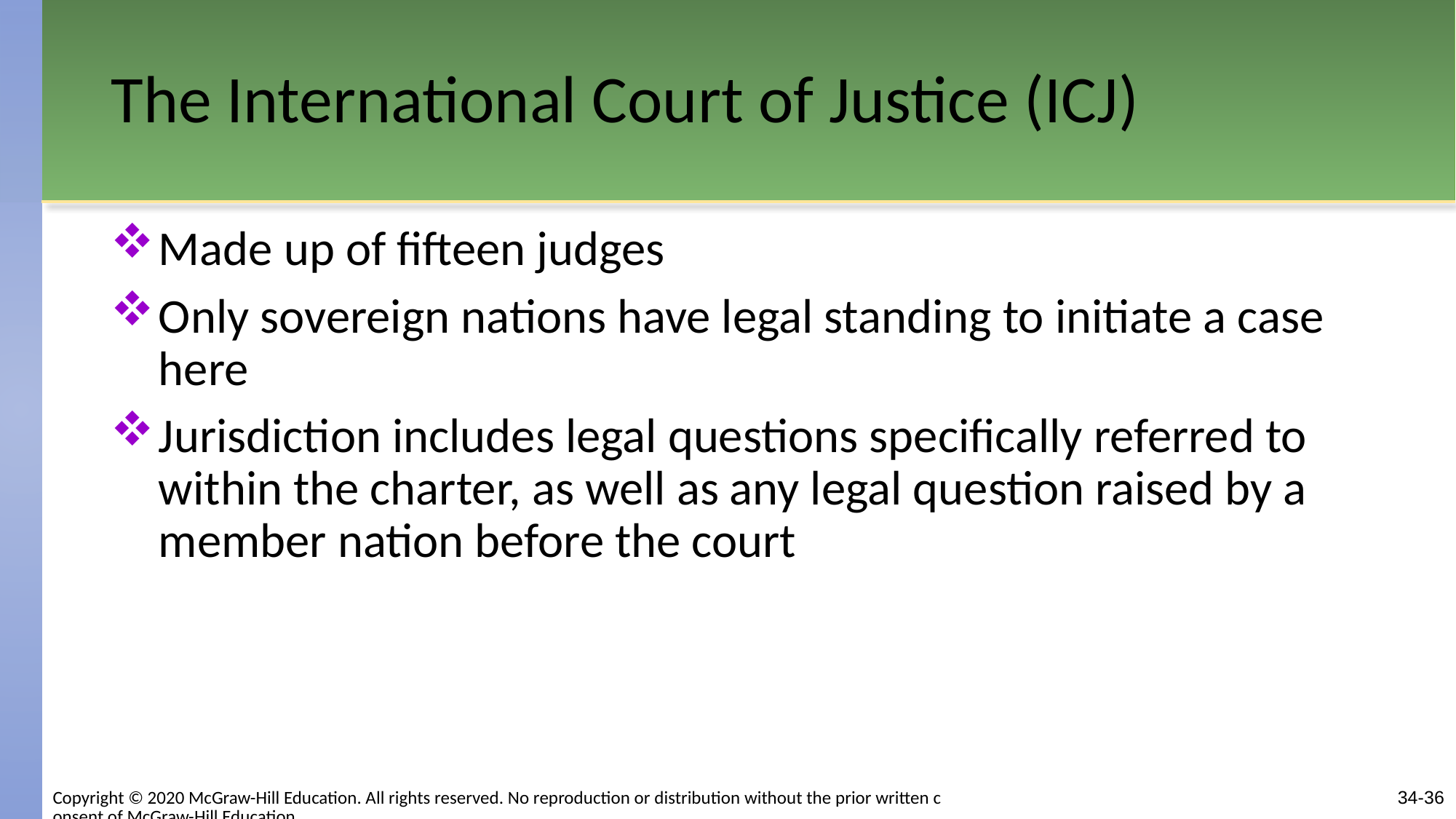

# The International Court of Justice (ICJ)
Made up of fifteen judges
Only sovereign nations have legal standing to initiate a case here
Jurisdiction includes legal questions specifically referred to within the charter, as well as any legal question raised by a member nation before the court
Copyright © 2020 McGraw-Hill Education. All rights reserved. No reproduction or distribution without the prior written consent of McGraw-Hill Education.
34-36